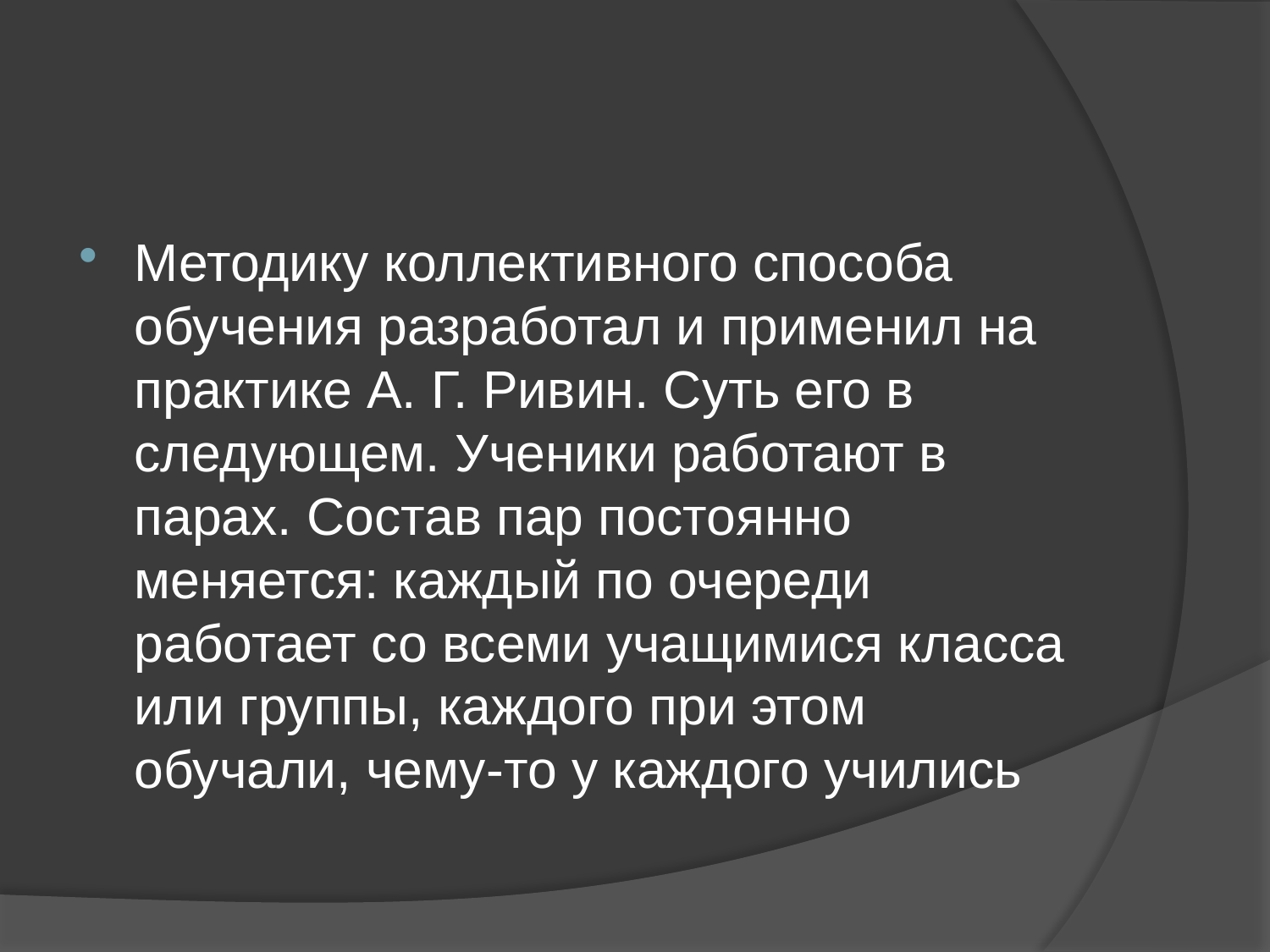

#
Методику коллективного способа обучения разработал и применил на практике А. Г. Ривин. Суть его в следующем. Ученики работают в парах. Состав пар постоянно меняется: каждый по очереди работает со всеми учащимися класса или группы, каждого при этом обучали, чему-то у каждого учились